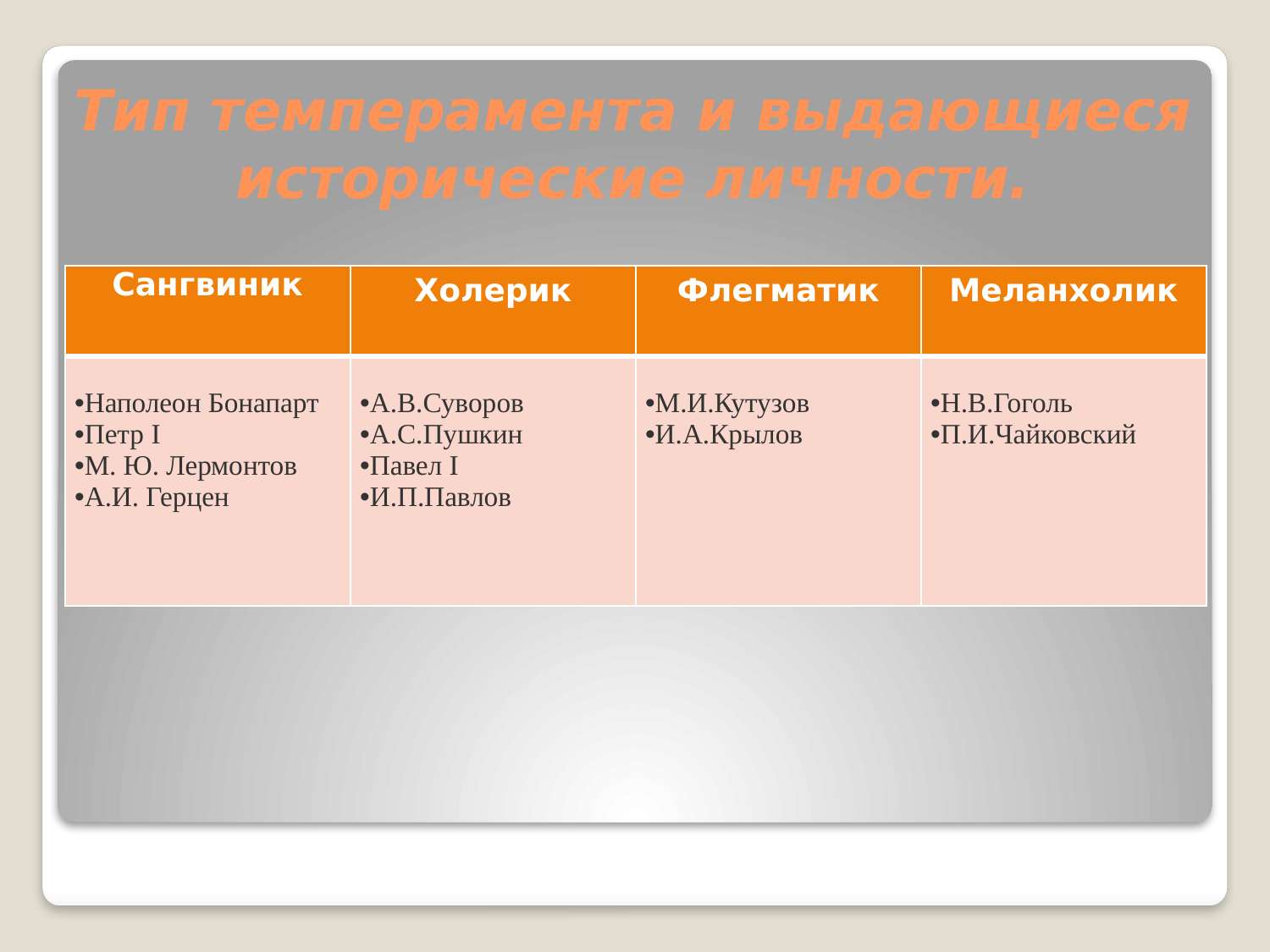

# Тип темперамента и выдающиеся исторические личности.
| Сангвиник | Холерик | Флегматик | Меланхолик |
| --- | --- | --- | --- |
| Наполеон Бонапарт Петр I М. Ю. Лермонтов А.И. Герцен | А.В.Суворов А.С.Пушкин Павел I И.П.Павлов | М.И.Кутузов И.А.Крылов | Н.В.Гоголь П.И.Чайковский |